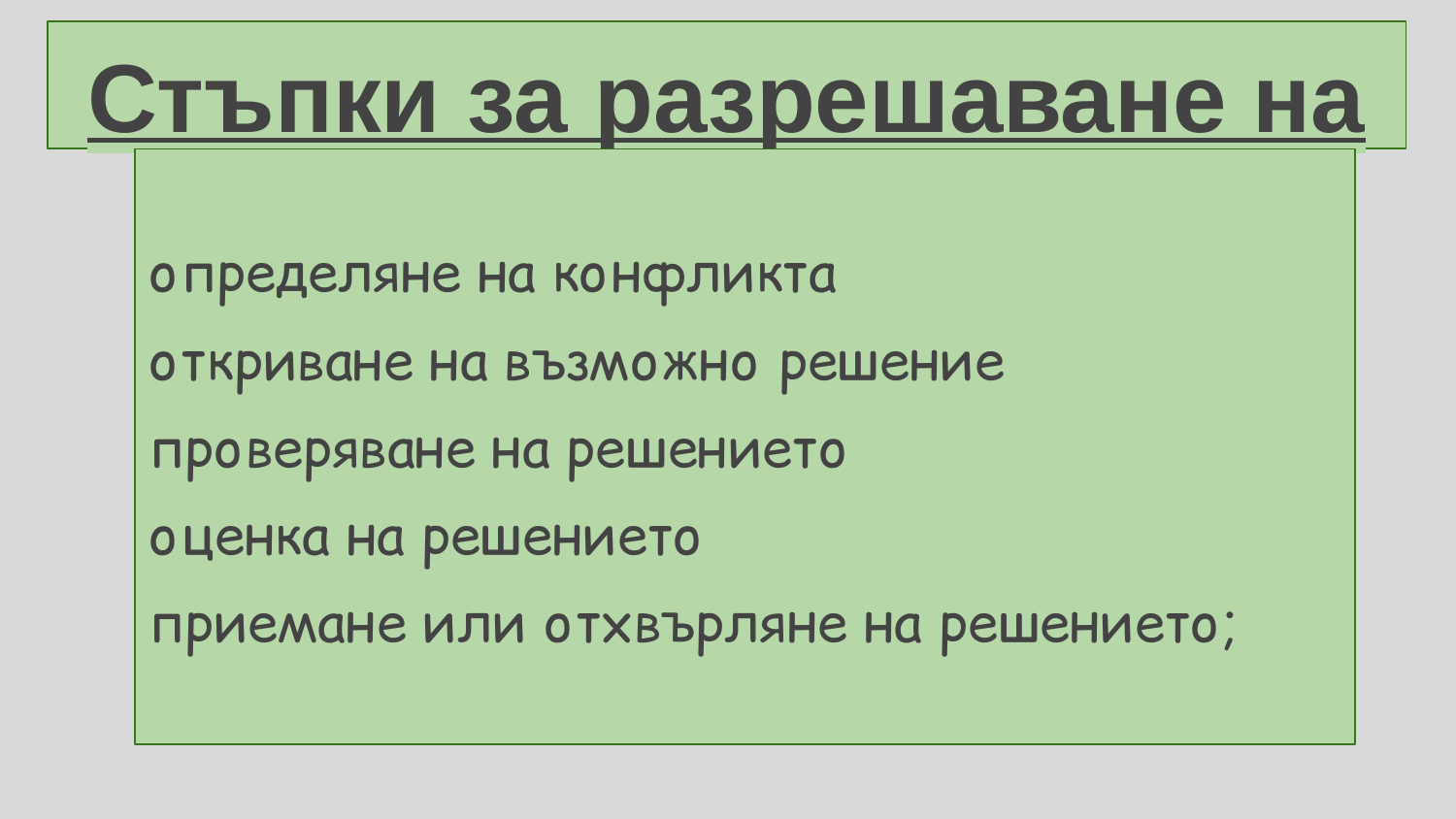

# Стъпки за разрешаване на конфликт

определяне на конфликта
откриване на възможно решение
проверяване на решението
оценка на решението
приемане или отхвърляне на решението;